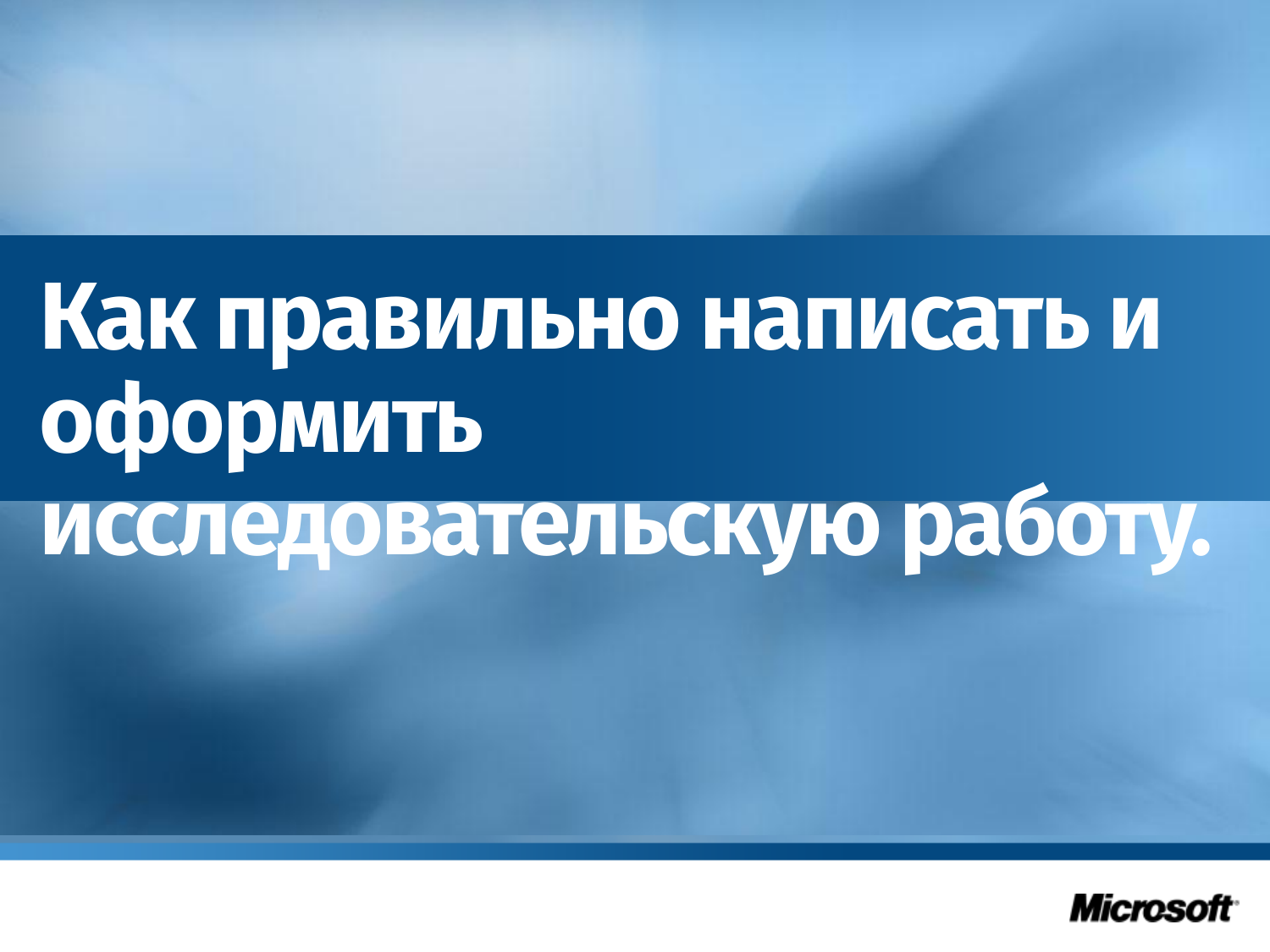

# Как правильно написать и оформить исследовательскую работу.